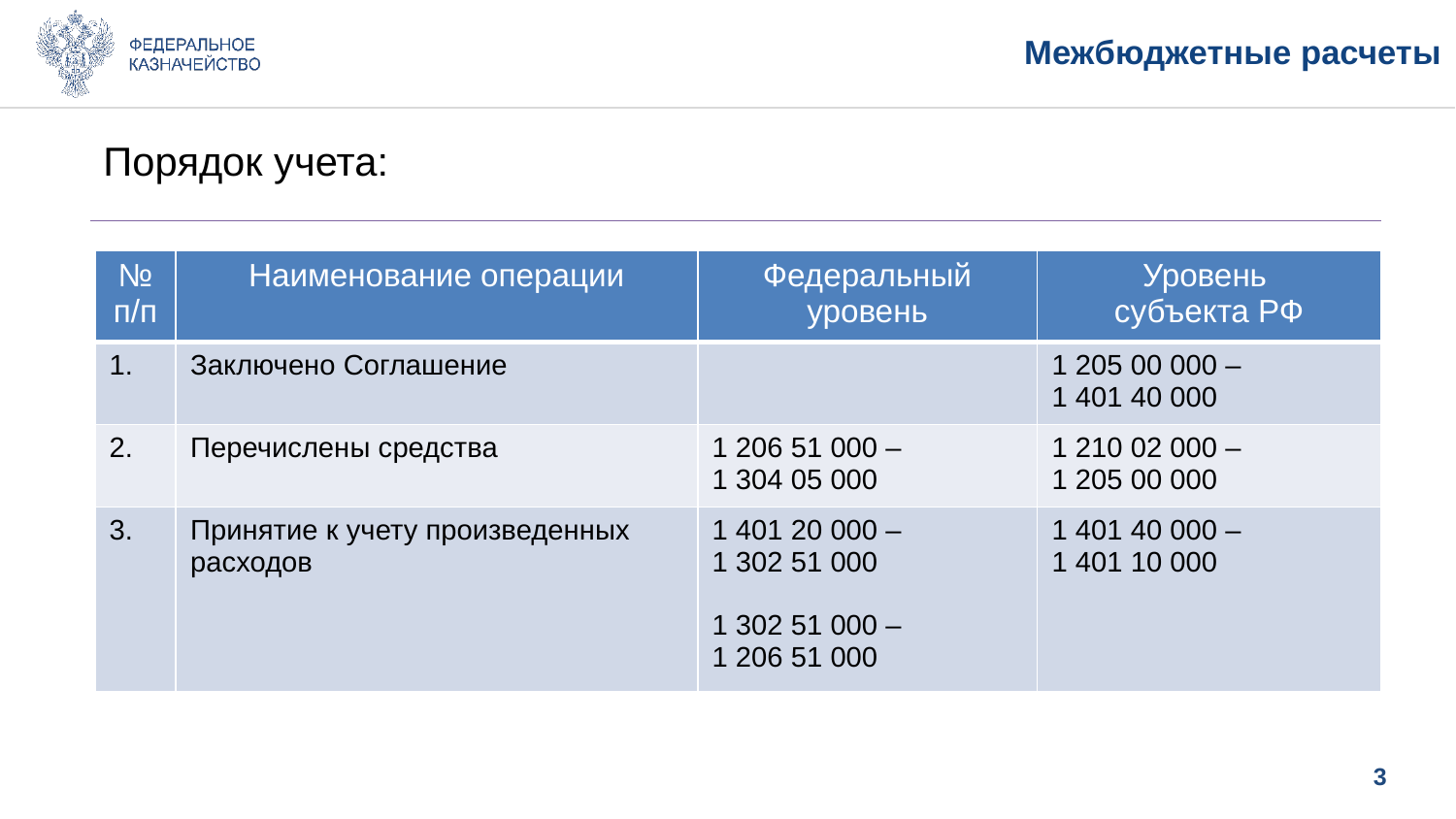

Межбюджетные расчеты

Порядок учета:
| № п/п | Наименование операции | Федеральный уровень | Уровень субъекта РФ |
| --- | --- | --- | --- |
| 1. | Заключено Соглашение |  | 1 205 00 000 – 1 401 40 000 |
| 2. | Перечислены средства | 1 206 51 000 – 1 304 05 000 | 1 210 02 000 – 1 205 00 000 |
| 3. | Принятие к учету произведенных расходов | 1 401 20 000 – 1 302 51 000 1 302 51 000 – 1 206 51 000 | 1 401 40 000 – 1 401 10 000 |
3